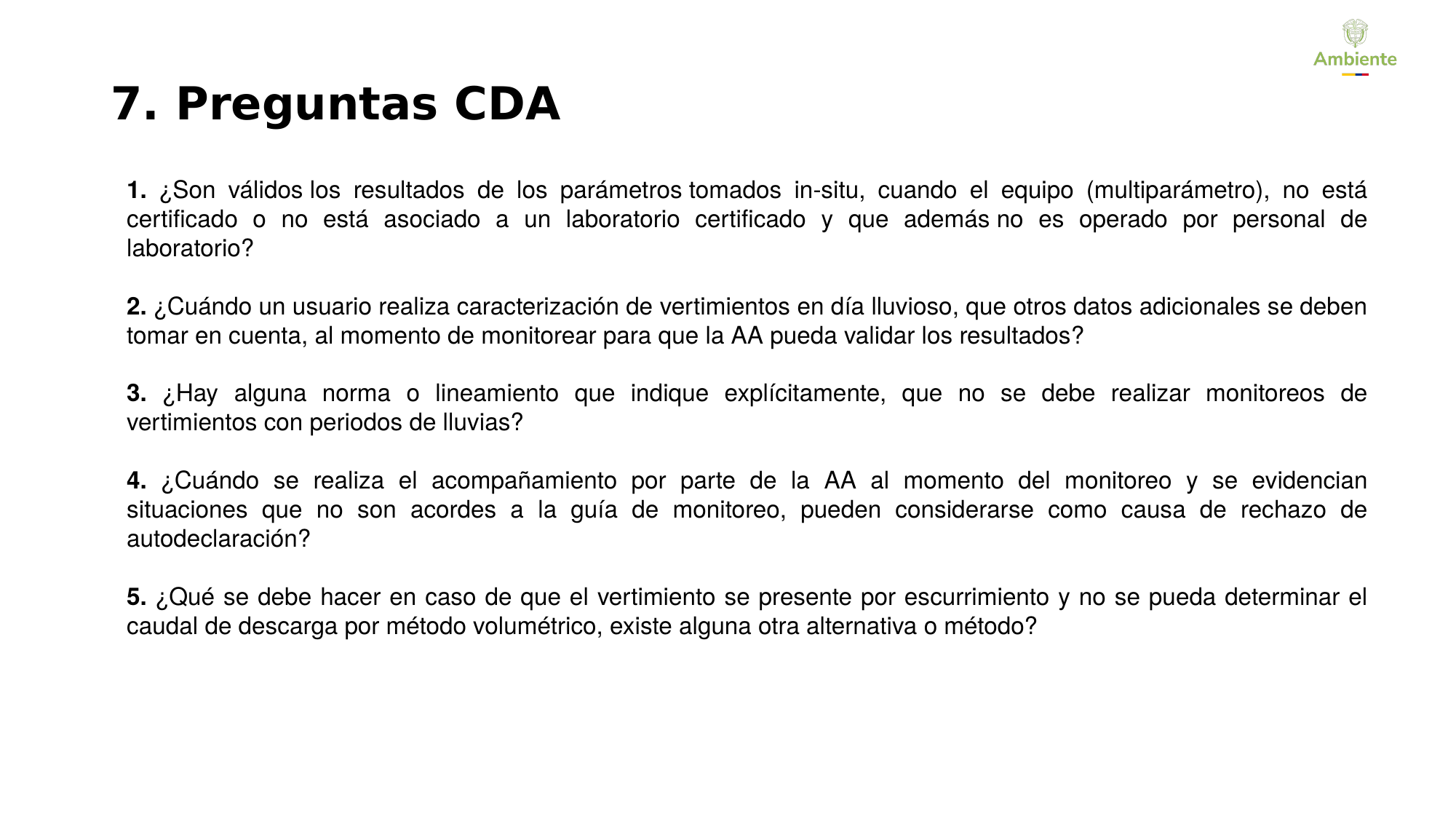

# 7. Preguntas CDA
1. ¿Son válidos los resultados de los parámetros tomados in-situ, cuando el equipo (multiparámetro), no está certificado o no está asociado a un laboratorio certificado y que además no es operado por personal de laboratorio?

2. ¿Cuándo un usuario realiza caracterización de vertimientos en día lluvioso, que otros datos adicionales se deben tomar en cuenta, al momento de monitorear para que la AA pueda validar los resultados?
3. ¿Hay alguna norma o lineamiento que indique explícitamente, que no se debe realizar monitoreos de vertimientos con periodos de lluvias?
4. ¿Cuándo se realiza el acompañamiento por parte de la AA al momento del monitoreo y se evidencian situaciones que no son acordes a la guía de monitoreo, pueden considerarse como causa de rechazo de autodeclaración?
5. ¿Qué se debe hacer en caso de que el vertimiento se presente por escurrimiento y no se pueda determinar el caudal de descarga por método volumétrico, existe alguna otra alternativa o método?